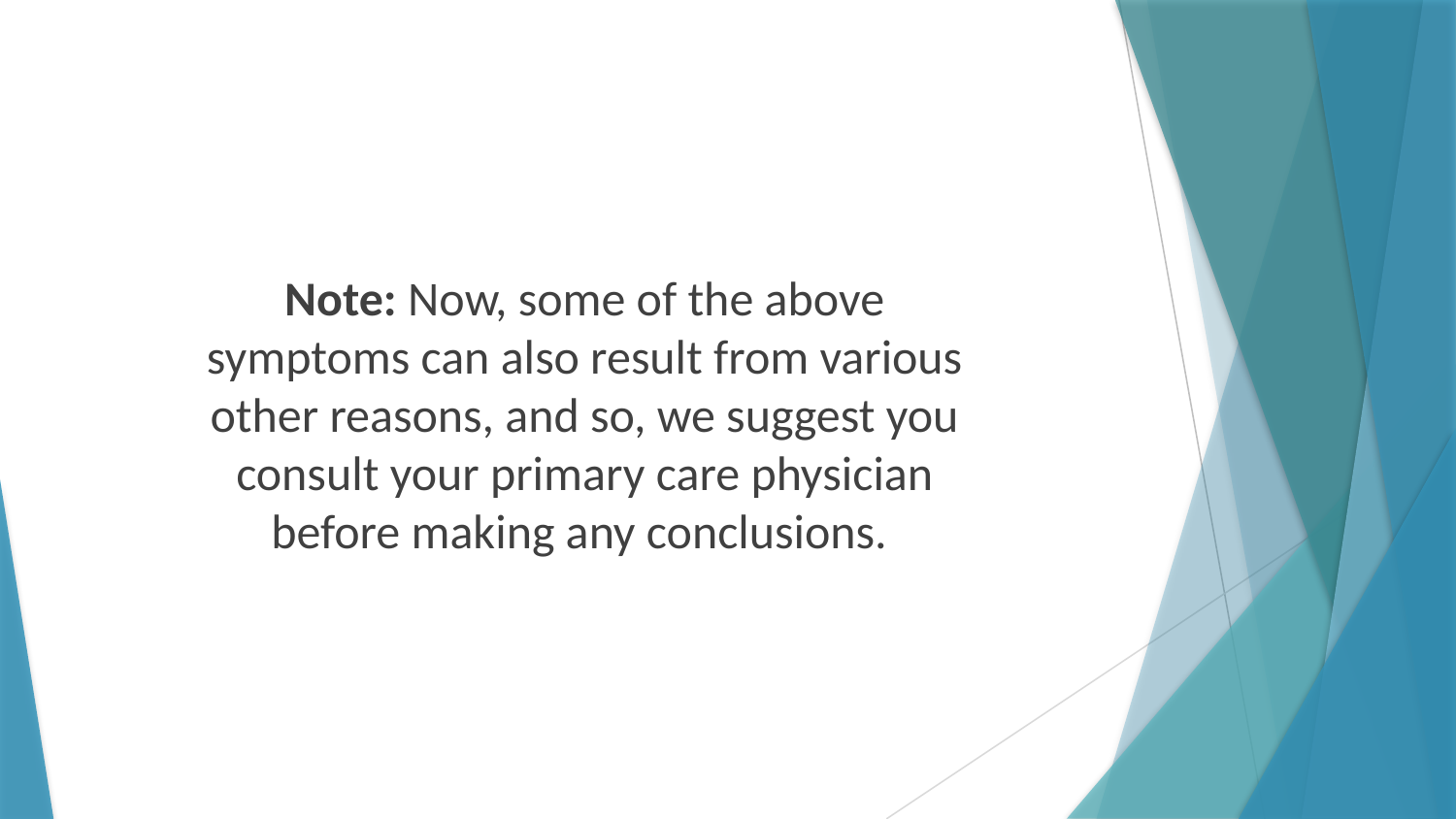

Note: Now, some of the above symptoms can also result from various other reasons, and so, we suggest you consult your primary care physician before making any conclusions.